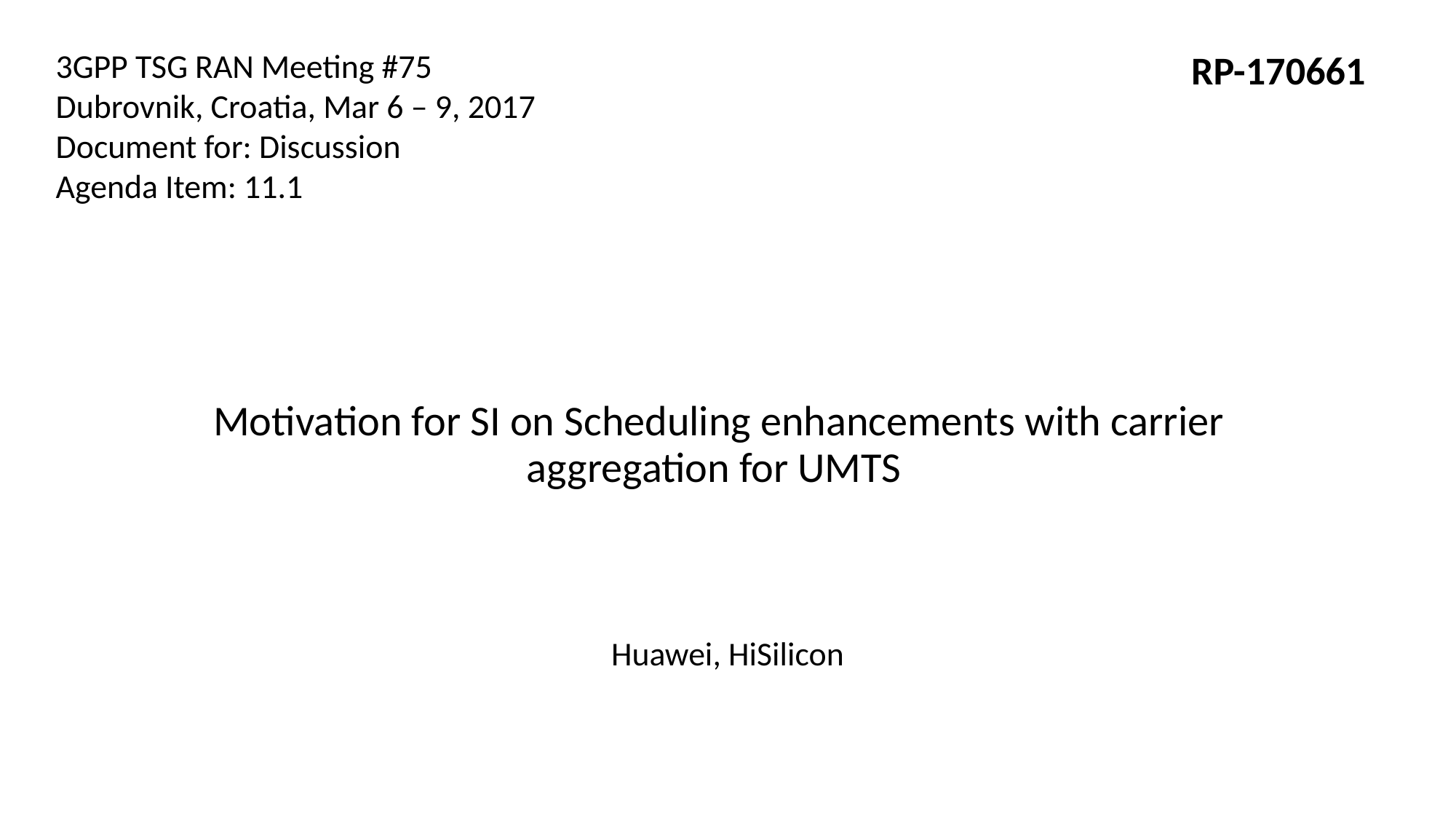

3GPP TSG RAN Meeting #75
Dubrovnik, Croatia, Mar 6 – 9, 2017
Document for: Discussion
Agenda Item: 11.1
RP-170661
# Motivation for SI on Scheduling enhancements with carrier aggregation for UMTS
Huawei, HiSilicon